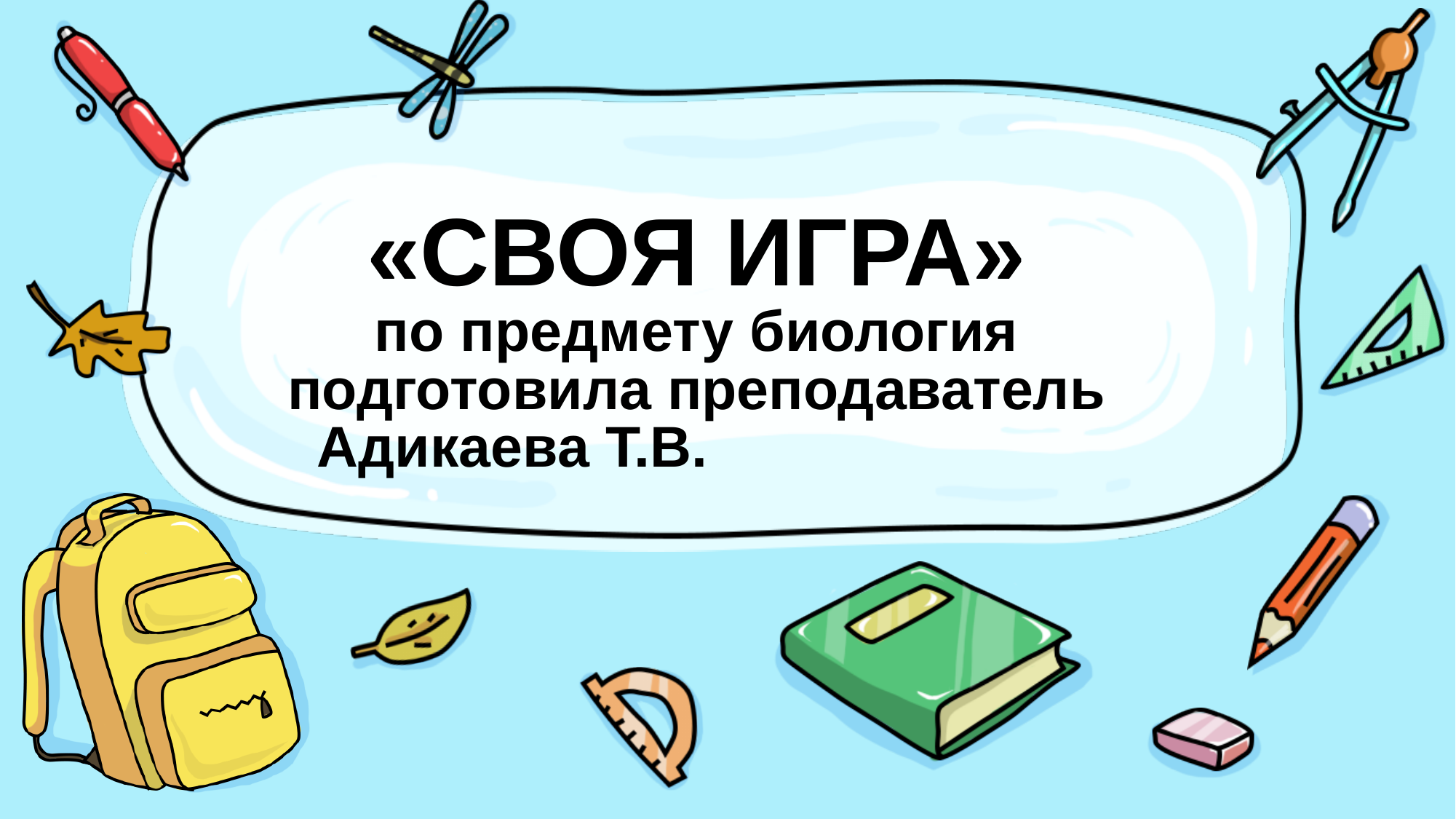

# «СВОЯ ИГРА» по предмету биология подготовила преподаватель Адикаева Т.В.